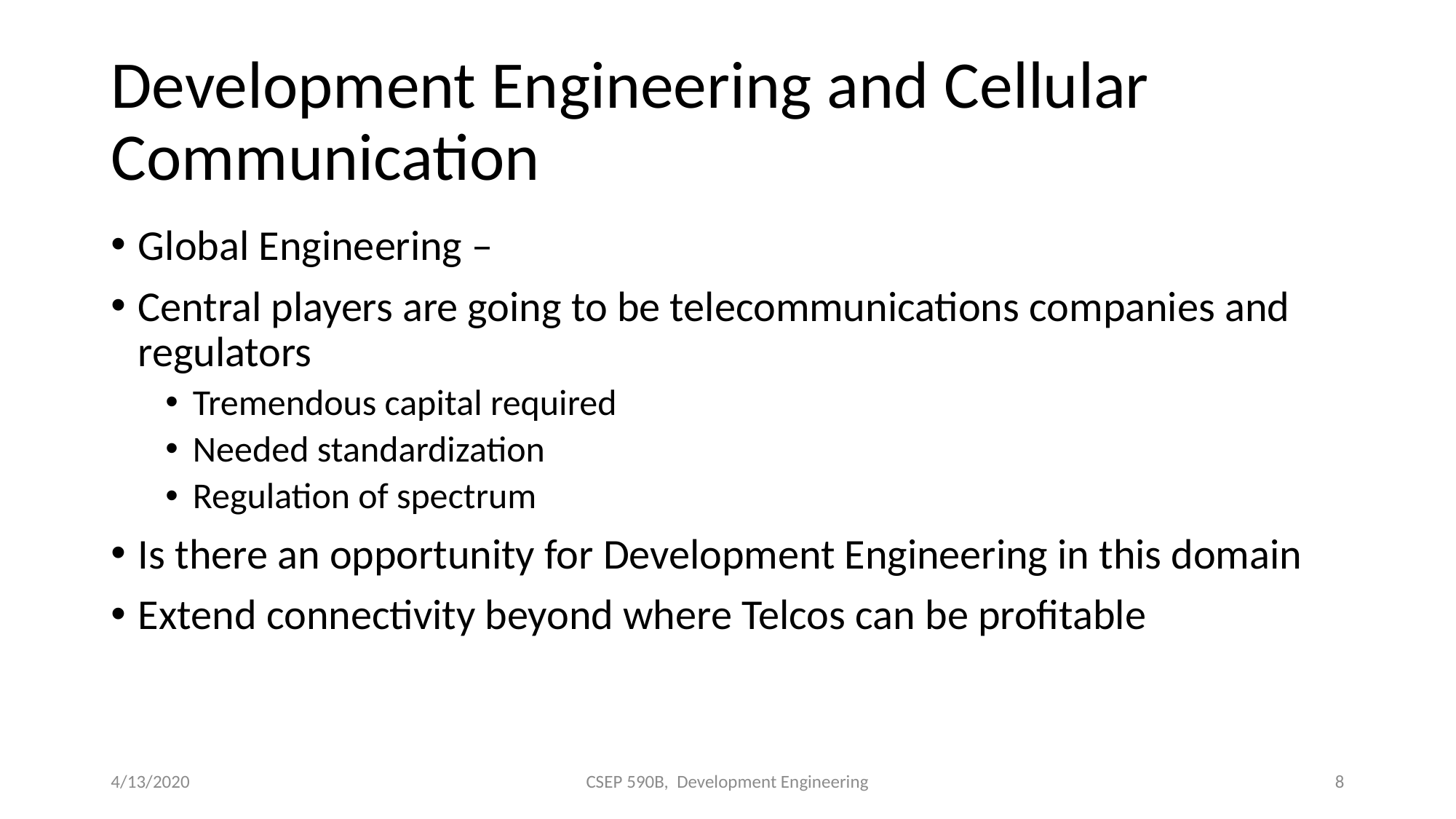

# Development Engineering and Cellular Communication
Global Engineering –
Central players are going to be telecommunications companies and regulators
Tremendous capital required
Needed standardization
Regulation of spectrum
Is there an opportunity for Development Engineering in this domain
Extend connectivity beyond where Telcos can be profitable
4/13/2020
CSEP 590B,  Development Engineering
8